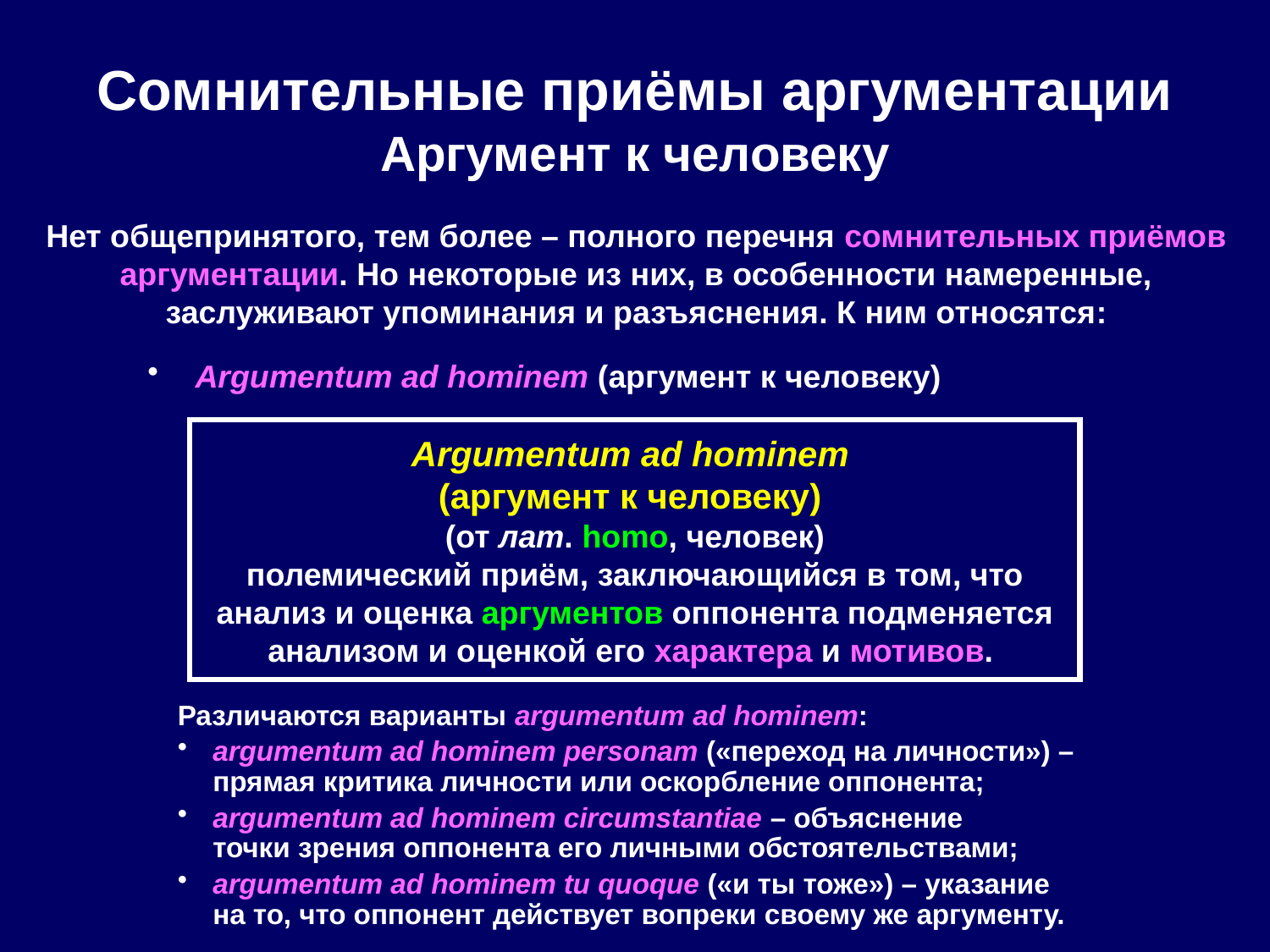

# Сомнительные приёмы аргументации Аргумент к человеку
Нет общепринятого, тем более – полного перечня сомнительных приёмов аргументации. Но некоторые из них, в особенности намеренные, заслуживают упоминания и разъяснения. К ним относятся:
Argumentum ad hominem (аргумент к человеку)
Argumentum ad hominem
(аргумент к человеку)
 (от лат. homo, человек)
полемический приём, заключающийся в том, что анализ и оценка аргументов оппонента подменяется анализом и оценкой его характера и мотивов.
Различаются варианты argumentum ad hominem:
argumentum ad hominem personam («переход на личности») – прямая критика личности или оскорбление оппонента;
argumentum ad hominem circumstantiae – объяснение
точки зрения оппонента его личными обстоятельствами;
argumentum ad hominem tu quoque («и ты тоже») – указание
на то, что оппонент действует вопреки своему же аргументу.